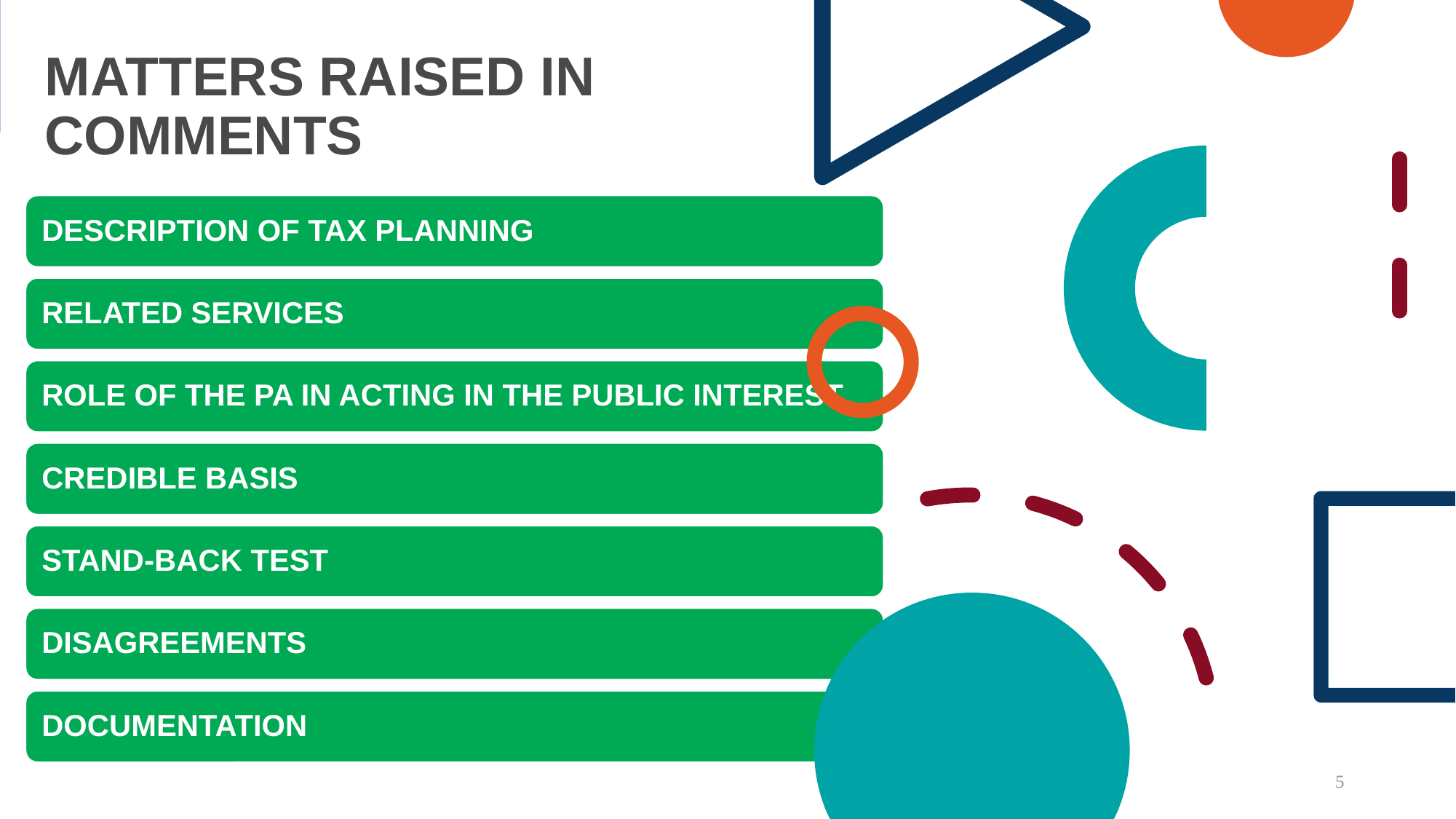

# MATTERS RAISED IN COMMENTS

DESCRIPTION OF TAX PLANNING
RELATED SERVICES
ROLE OF THE PA IN ACTING IN THE PUBLIC INTEREST
CREDIBLE BASIS
STAND-BACK TEST
DISAGREEMENTS
DOCUMENTATION

5